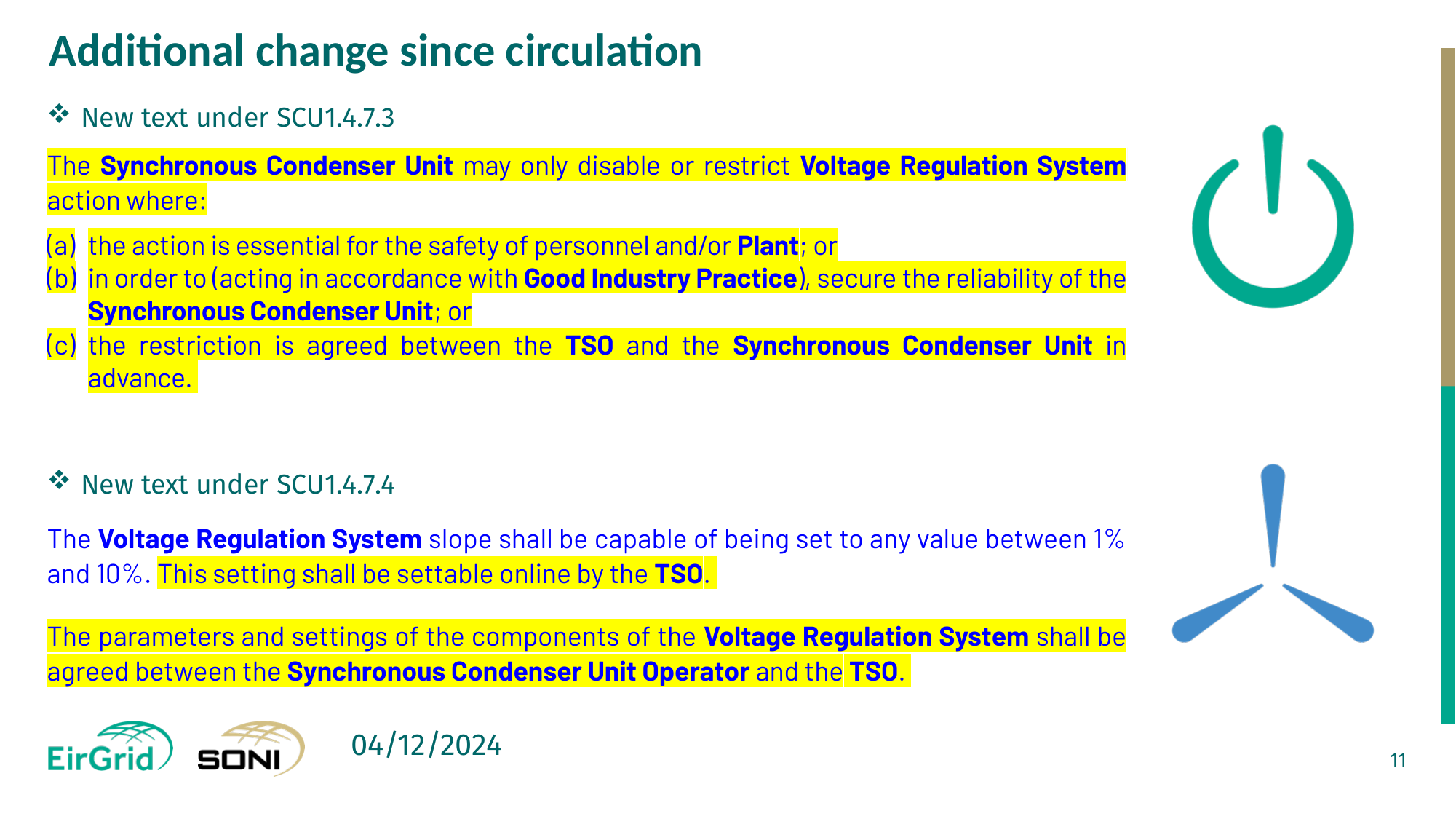

# Additional change since circulation
New text under SCU1.4.7.3
The Synchronous Condenser Unit may only disable or restrict Voltage Regulation System action where:
the action is essential for the safety of personnel and/or Plant; or
in order to (acting in accordance with Good Industry Practice), secure the reliability of the Synchronous Condenser Unit; or
the restriction is agreed between the TSO and the Synchronous Condenser Unit in advance.

New text under SCU1.4.7.4
The Voltage Regulation System slope shall be capable of being set to any value between 1% and 10%. This setting shall be settable online by the TSO.
The parameters and settings of the components of the Voltage Regulation System shall be agreed between the Synchronous Condenser Unit Operator and the TSO.

11
04/12/2024